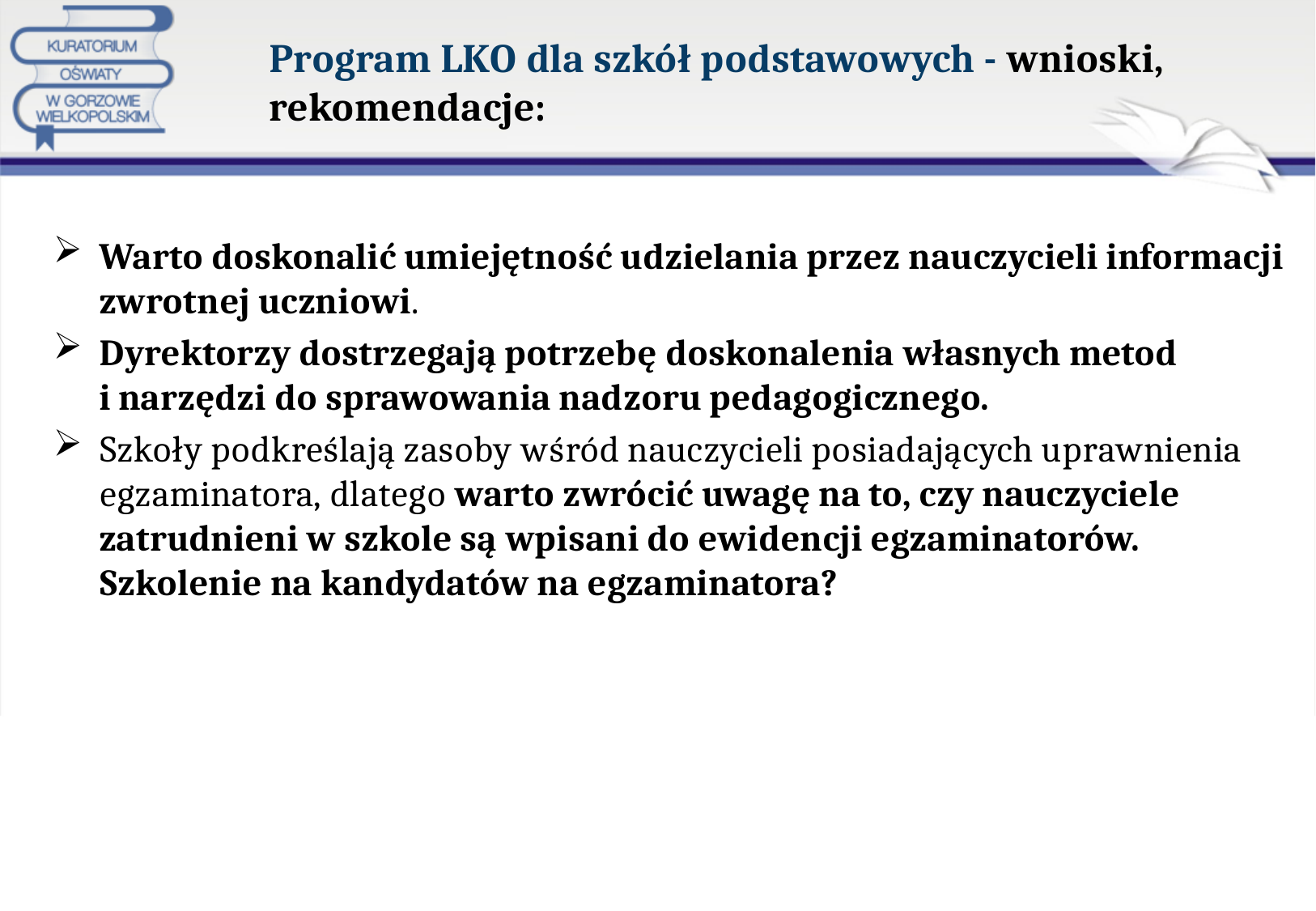

# Program LKO dla szkół podstawowych - wnioski, rekomendacje:
Warto doskonalić umiejętność udzielania przez nauczycieli informacji zwrotnej uczniowi.
Dyrektorzy dostrzegają potrzebę doskonalenia własnych metod
i narzędzi do sprawowania nadzoru pedagogicznego.
Szkoły podkreślają zasoby wśród nauczycieli posiadających uprawnienia egzaminatora, dlatego warto zwrócić uwagę na to, czy nauczyciele zatrudnieni w szkole są wpisani do ewidencji egzaminatorów.  Szkolenie na kandydatów na egzaminatora?